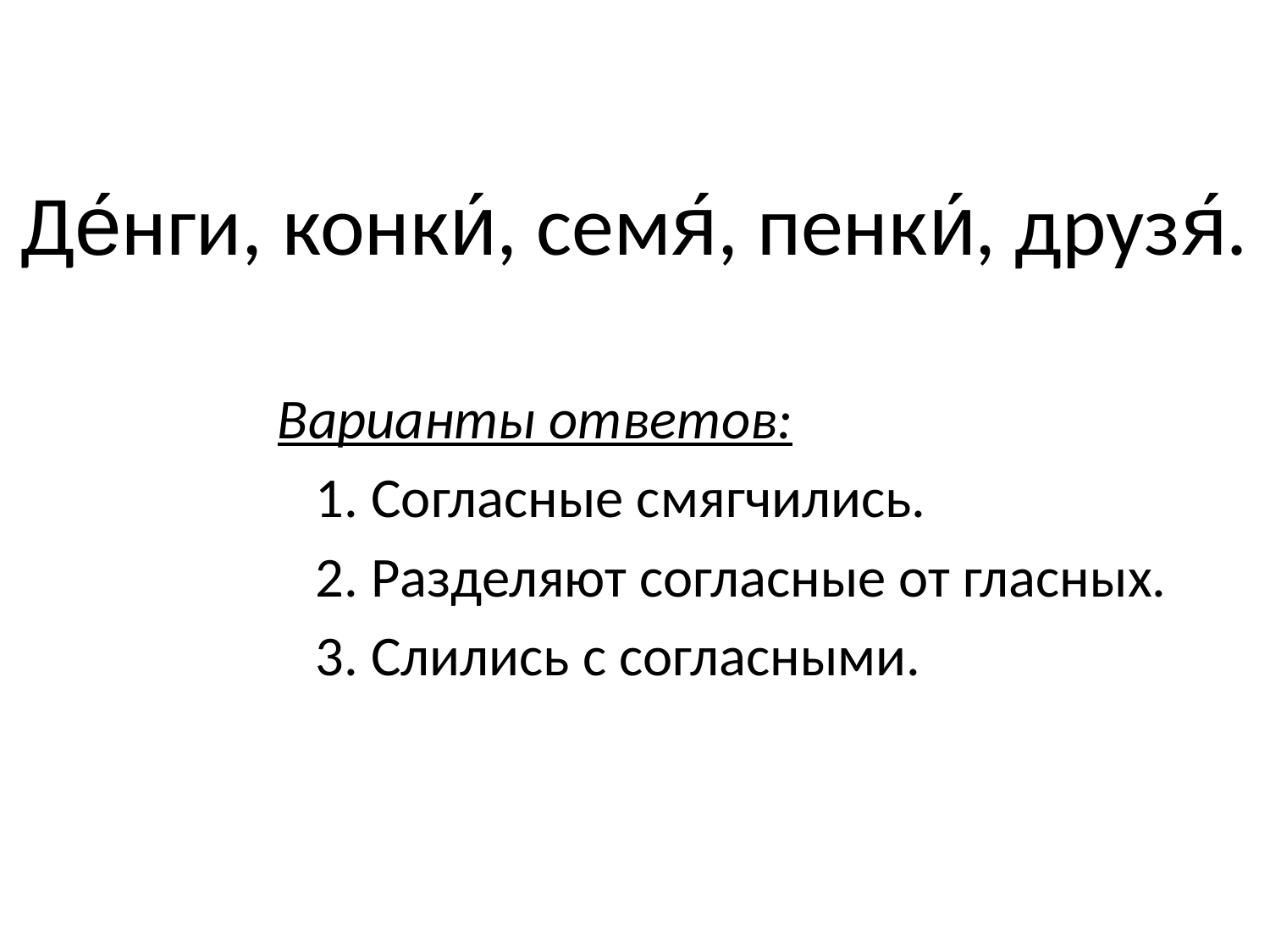

# Де́нги, конки́, семя́, пенки́, друзя́.
Варианты ответов:
   1. Согласные смягчились.
   2. Разделяют согласные от гласных.
   3. Слились с согласными.